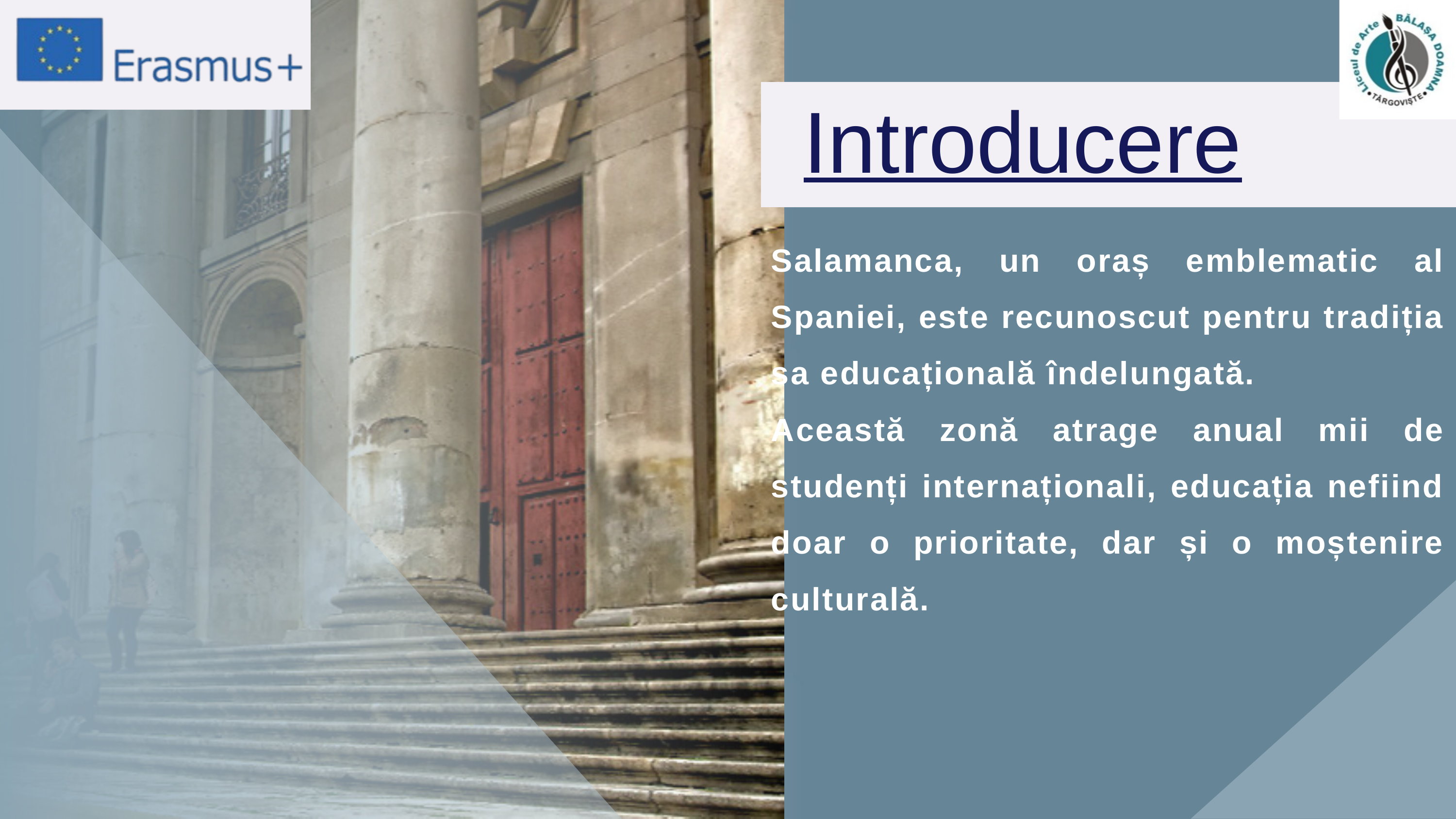

Introducere

Salamanca, un oraș emblematic al Spaniei, este recunoscut pentru tradiția sa educațională îndelungată.
Această zonă atrage anual mii de studenți internaționali, educația nefiind doar o prioritate, dar și o moștenire culturală.